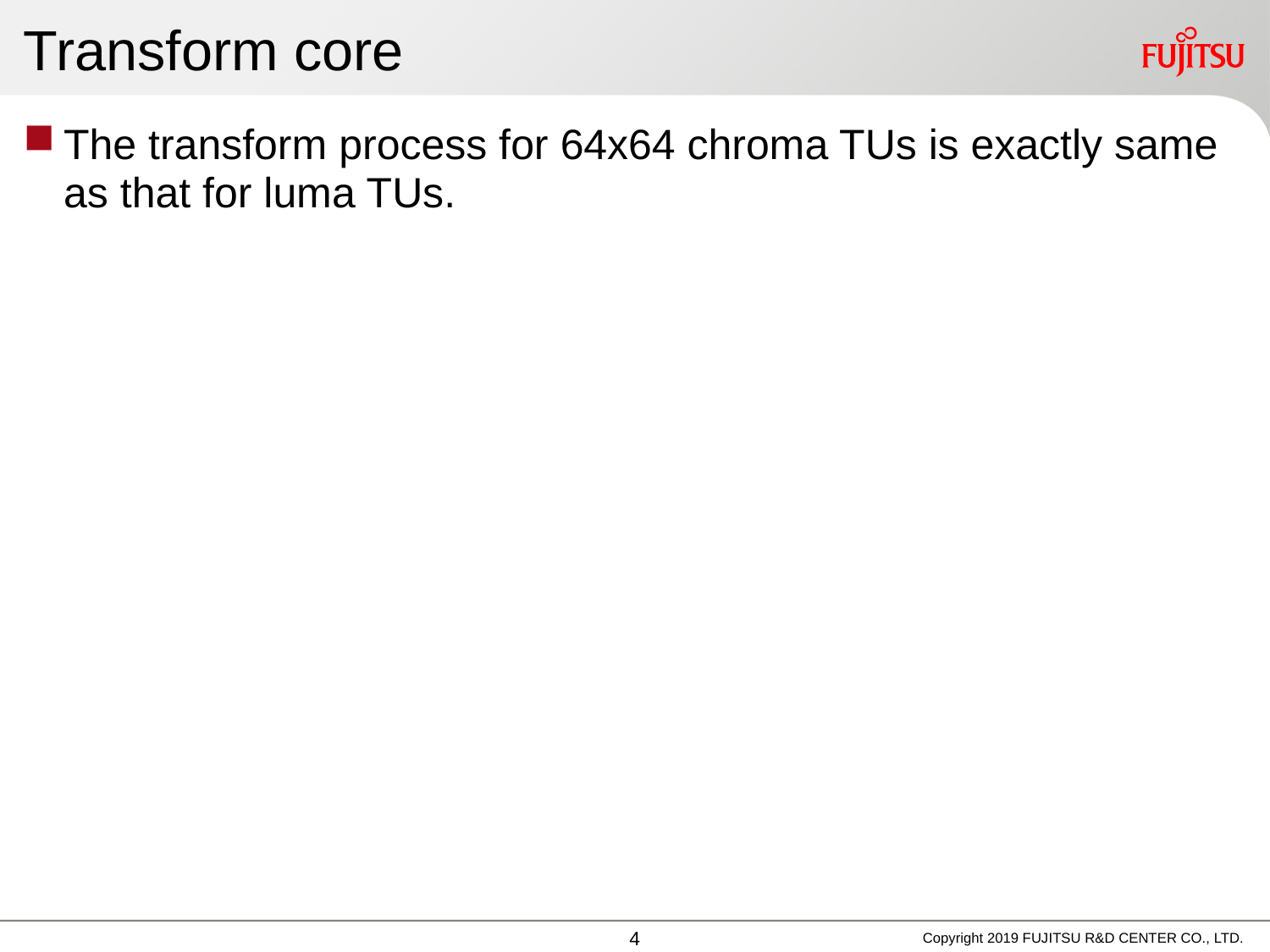

# Transform core
The transform process for 64x64 chroma TUs is exactly same as that for luma TUs.

4
Copyright 2019 FUJITSU R&D CENTER CO., LTD.